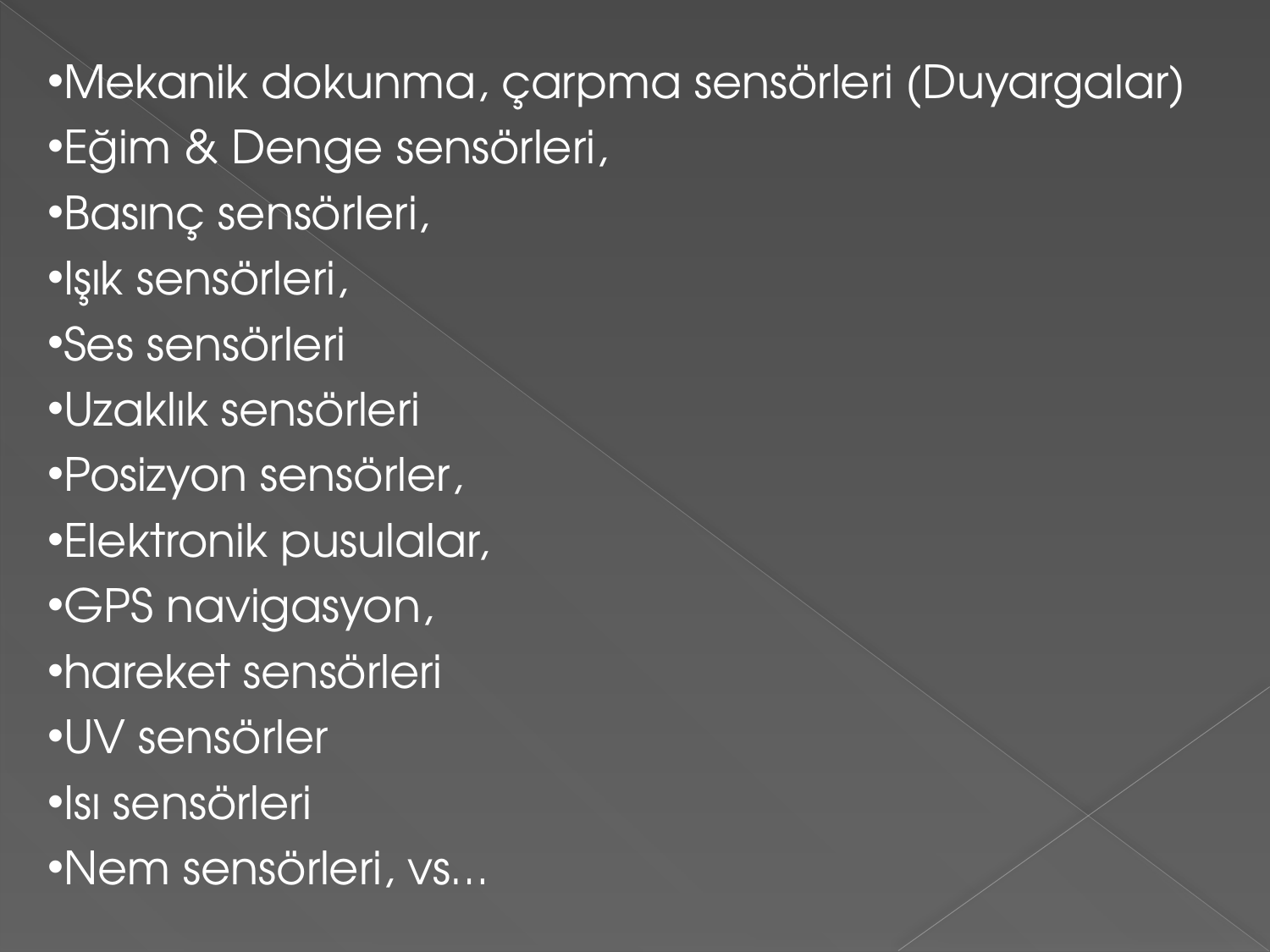

Mekanik dokunma, çarpma sensörleri (Duyargalar)
Eğim & Denge sensörleri,
Basınç sensörleri,
Işık sensörleri,
Ses sensörleri
Uzaklık sensörleri
Posizyon sensörler,
Elektronik pusulalar,
GPS navigasyon,
hareket sensörleri
UV sensörler
Isı sensörleri
Nem sensörleri, vs…